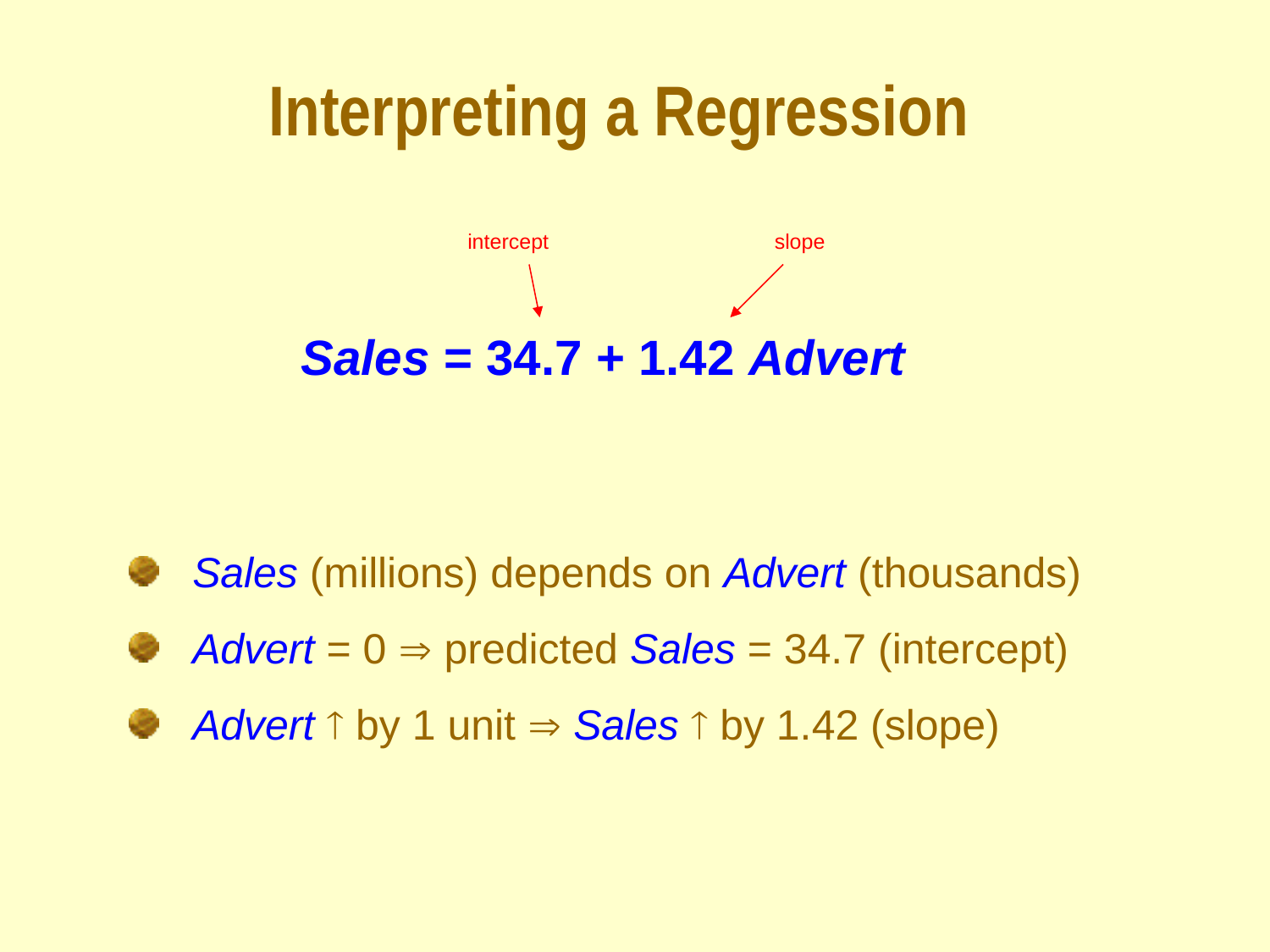

# Interpreting a Regression
intercept
slope

Sales = 34.7 + 1.42 Advert
Sales (millions) depends on Advert (thousands)
Advert = 0 ⇒ predicted Sales = 34.7 (intercept)
Advert ↑ by 1 unit ⇒ Sales ↑ by 1.42 (slope)